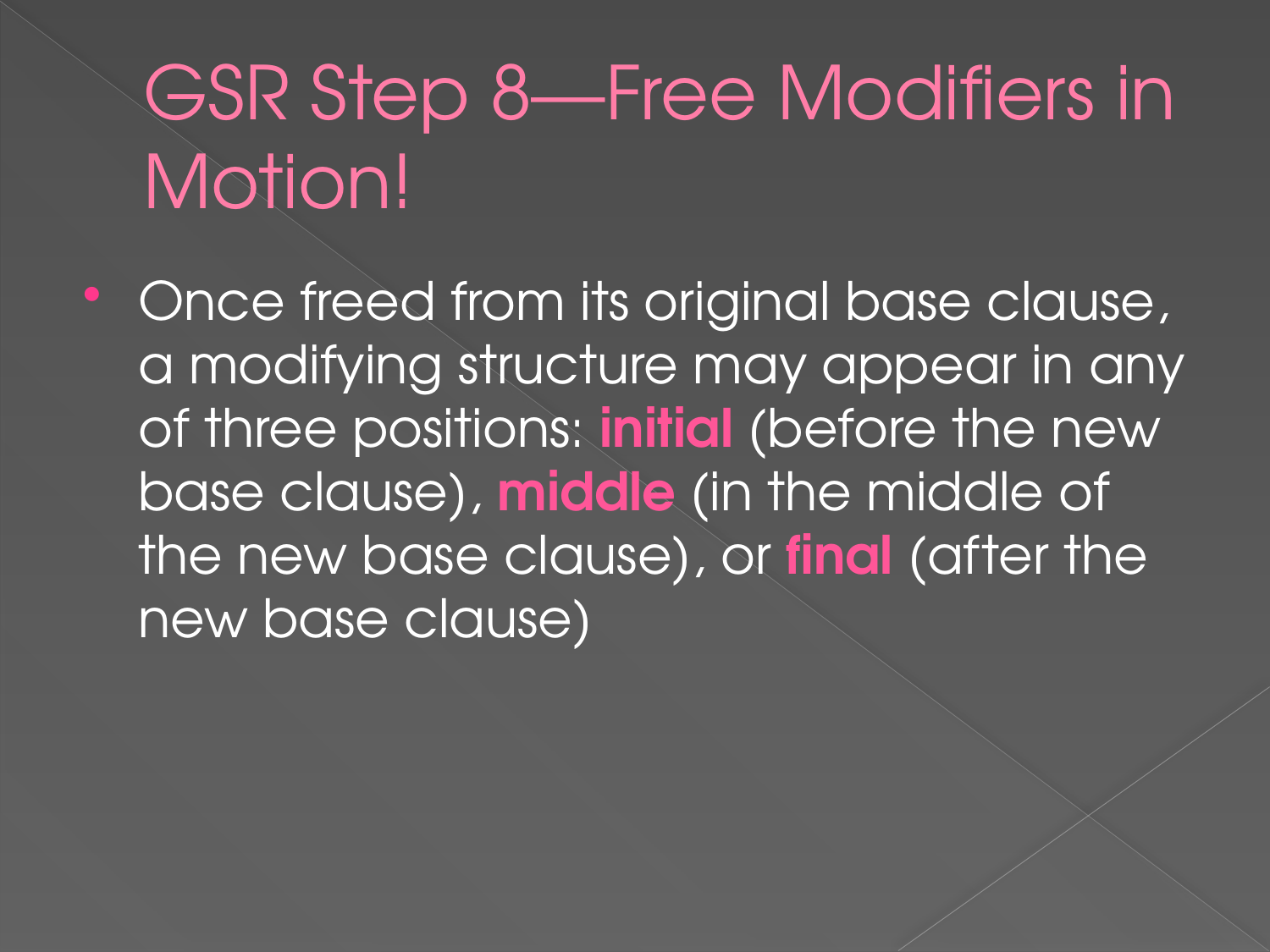

# GSR Step 8—Free Modifiers in Motion!
Once freed from its original base clause, a modifying structure may appear in any of three positions: initial (before the new base clause), middle (in the middle of the new base clause), or final (after the new base clause)